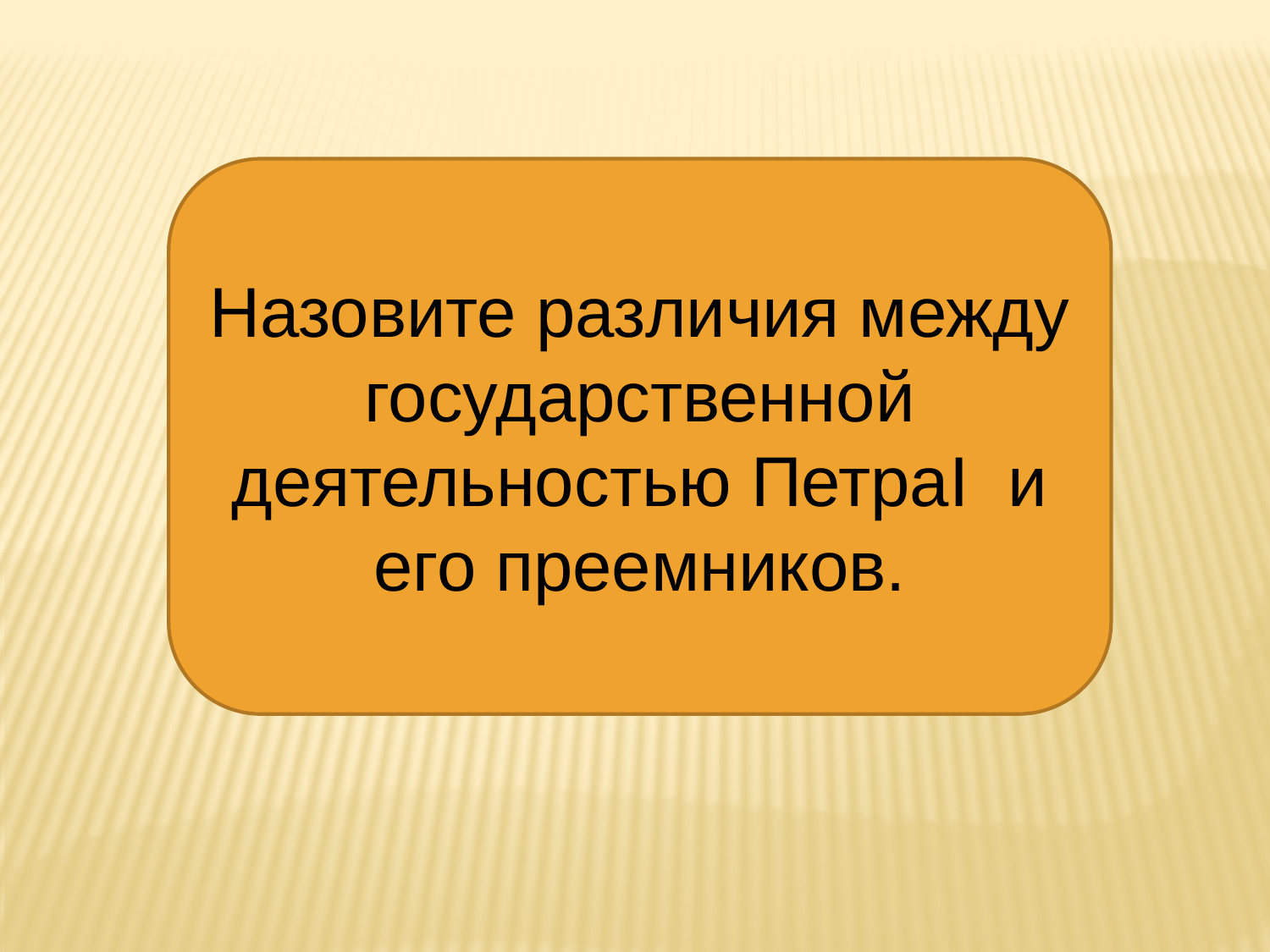

Назовите различия между государственной деятельностью ПетраI  и его преемников.